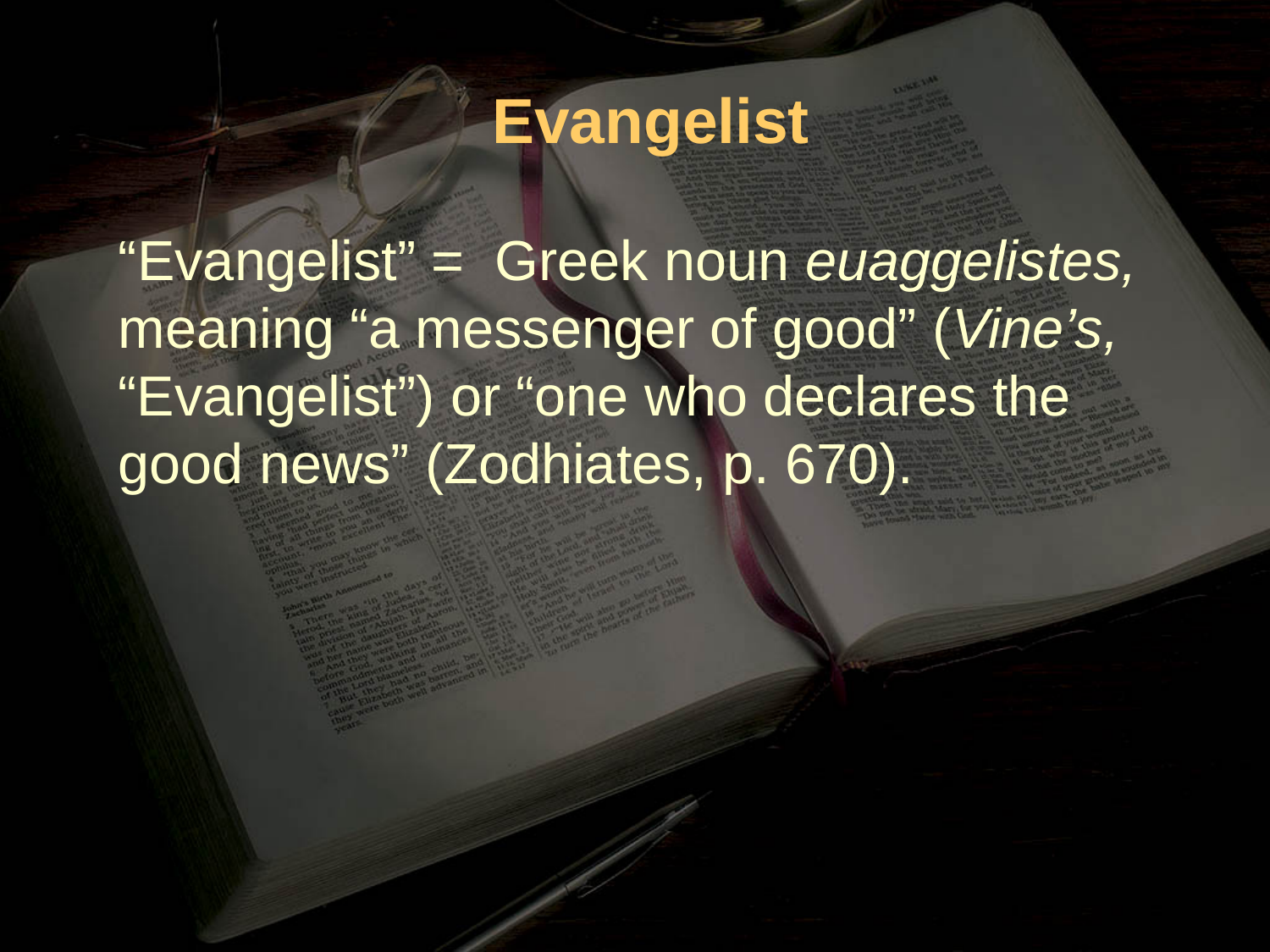

Evangelist

“Evangelist” =  Greek noun euaggelistes, meaning “a messenger of good” (Vine’s, “Evangelist”) or “one who declares the good news” (Zodhiates, p. 670).